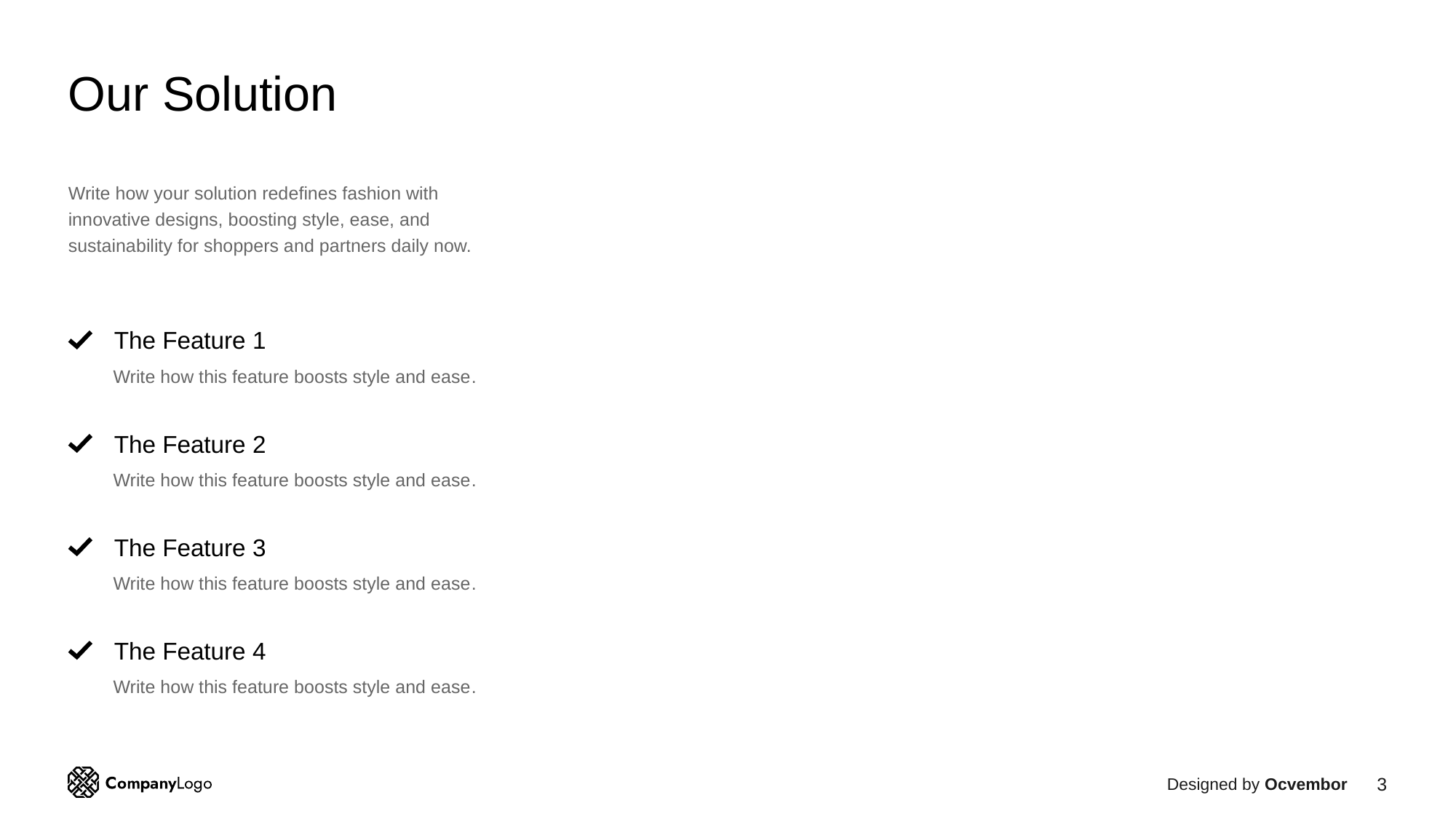

# Our Solution

Write how your solution redefines fashion with innovative designs, boosting style, ease, and sustainability for shoppers and partners daily now.
The Feature 1

Write how this feature boosts style and ease.

The Feature 2

Write how this feature boosts style and ease.
The Feature 3

Write how this feature boosts style and ease.
The Feature 4

Write how this feature boosts style and ease.